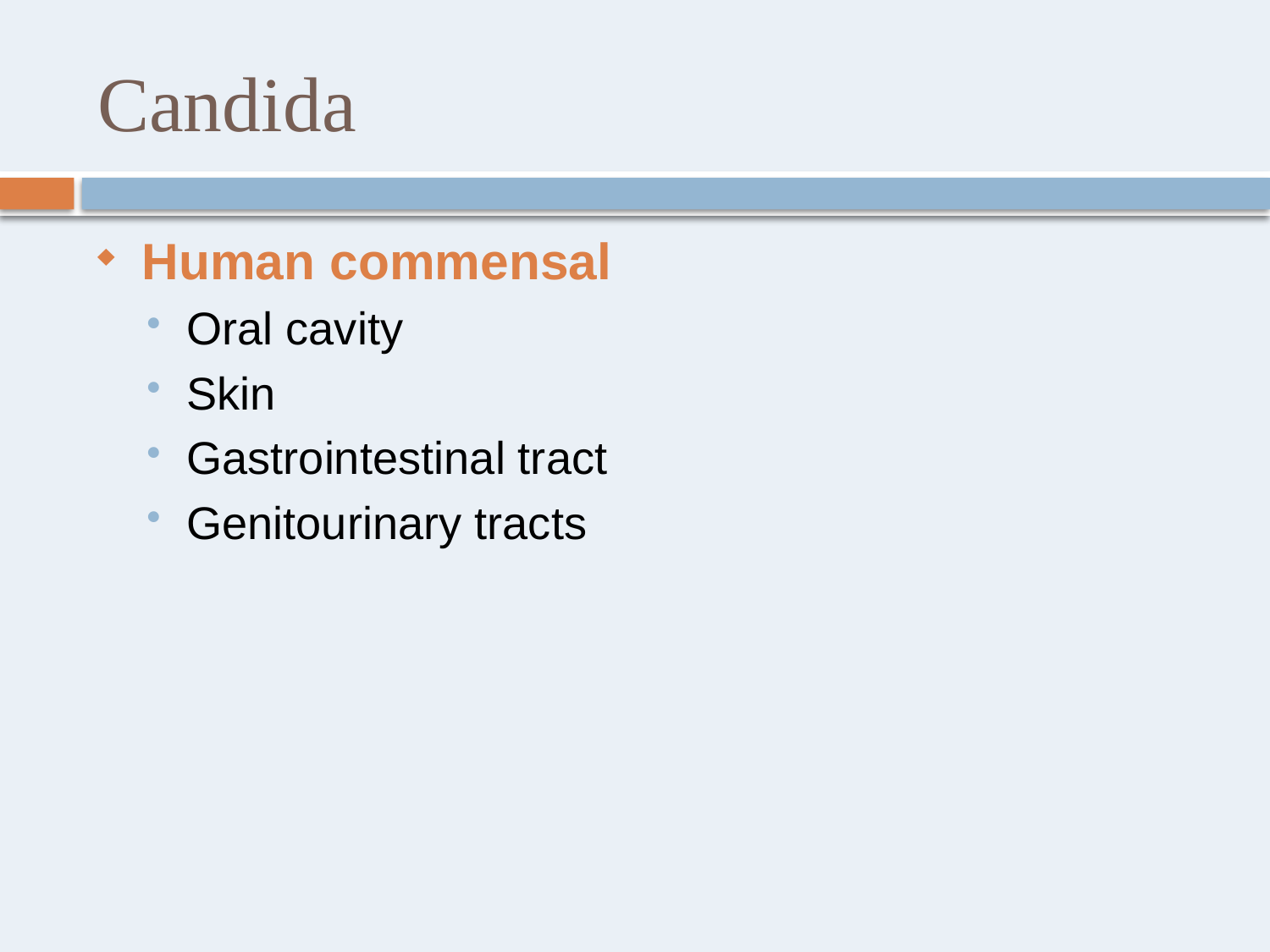

# Candida
Human commensal
Oral cavity
Skin
Gastrointestinal tract
Genitourinary tracts